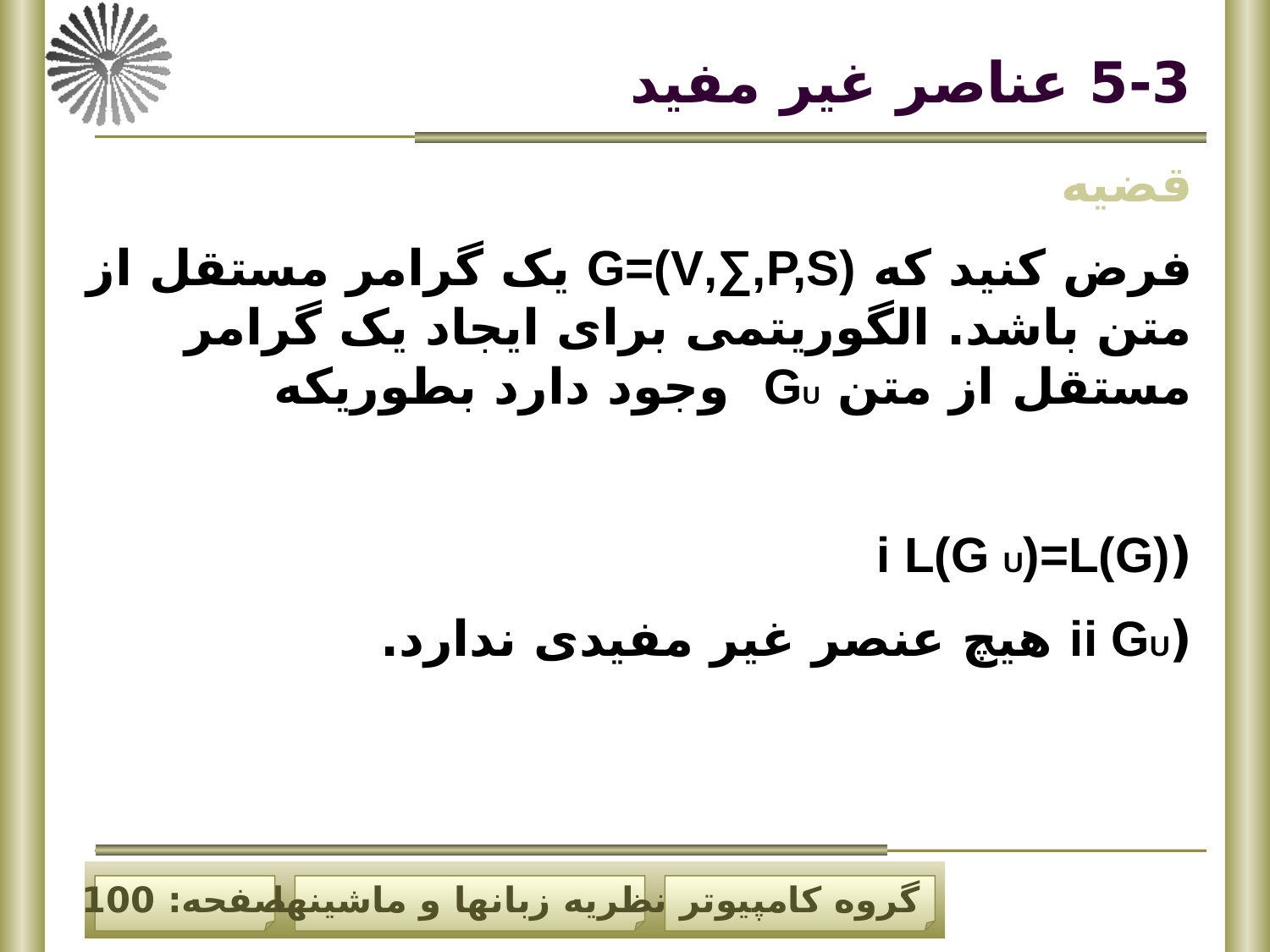

# 5-3 عناصر غیر مفید
قضیه
فرض کنید که G=(V,∑,P,S) یک گرامر مستقل از متن باشد. الگوریتمی برای ایجاد یک گرامر مستقل از متن GU  وجود دارد بطوریکه

(i L(G U)=L(G)
(ii GU هیچ عنصر غیر مفیدی ندارد.